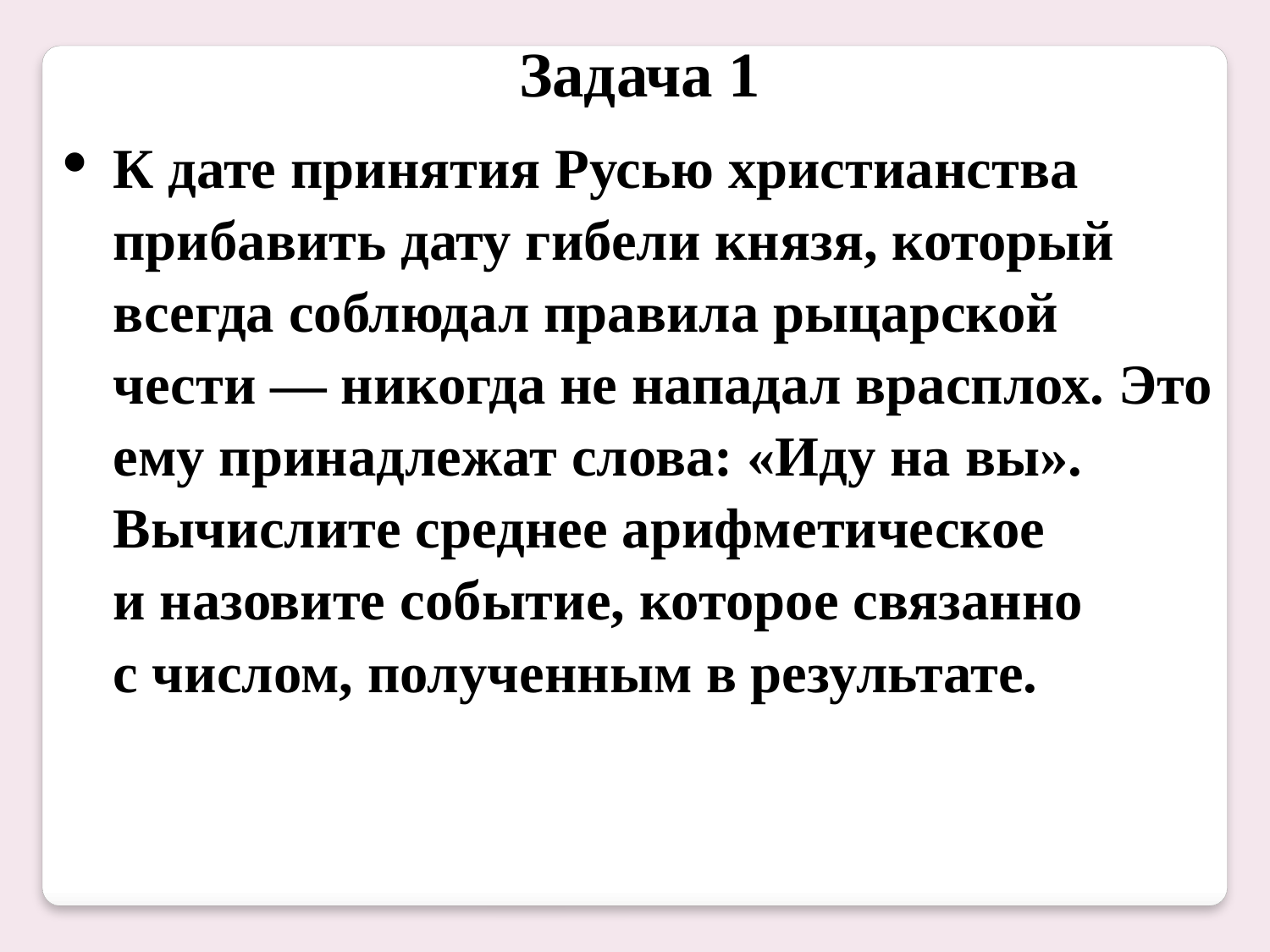

| Задача 1 К дате принятия Русью христианства прибавить дату гибели князя, который всегда соблюдал правила рыцарской чести — никогда не нападал врасплох. Это ему принадлежат слова: «Иду на вы». Вычислите среднее арифметическое и назовите событие, которое связанно с числом, полученным в результате. |
| --- |